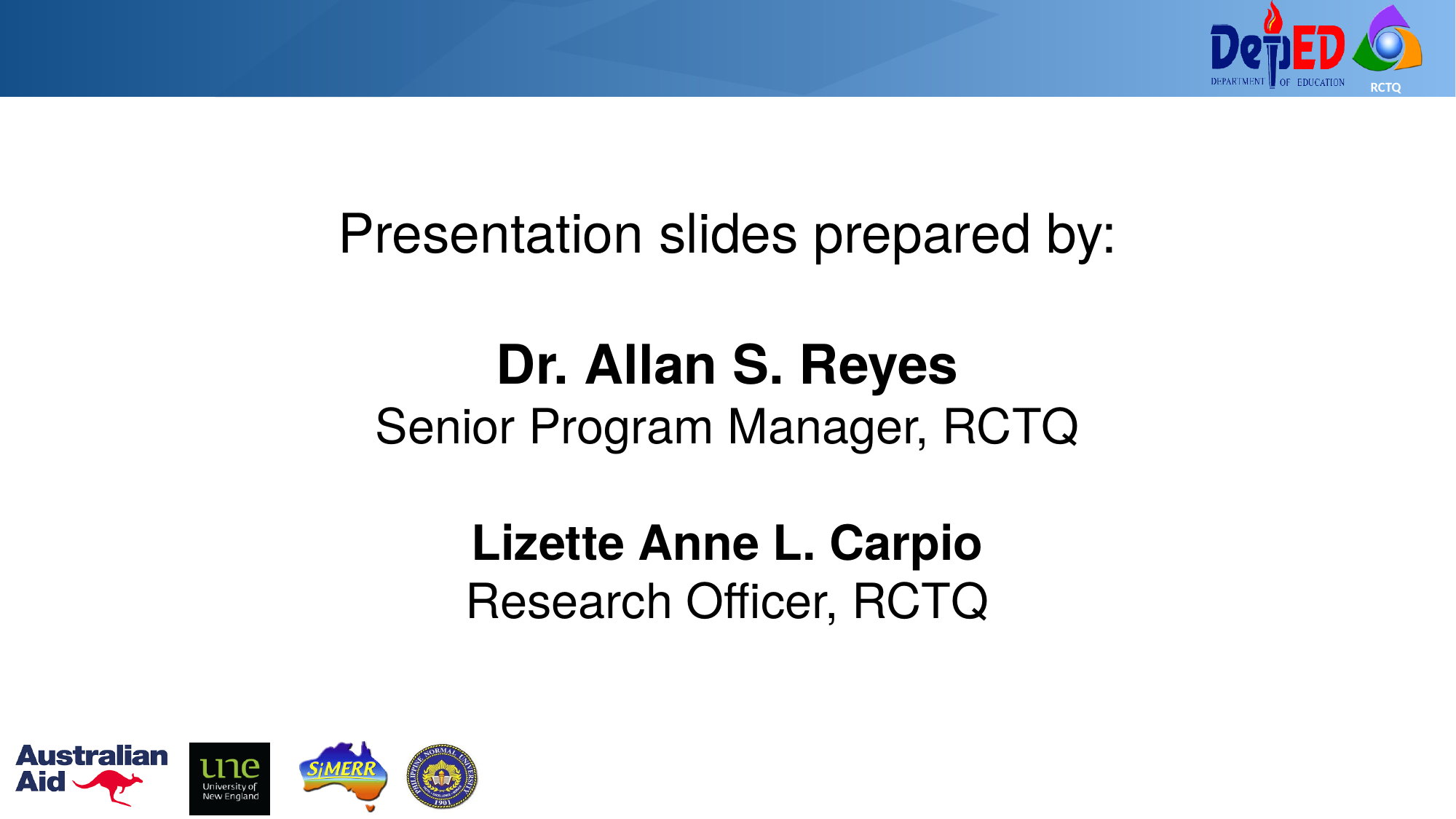

# Presentation slides prepared by: Dr. Allan S. Reyes Senior Program Manager, RCTQ Lizette Anne L. Carpio Research Officer, RCTQ